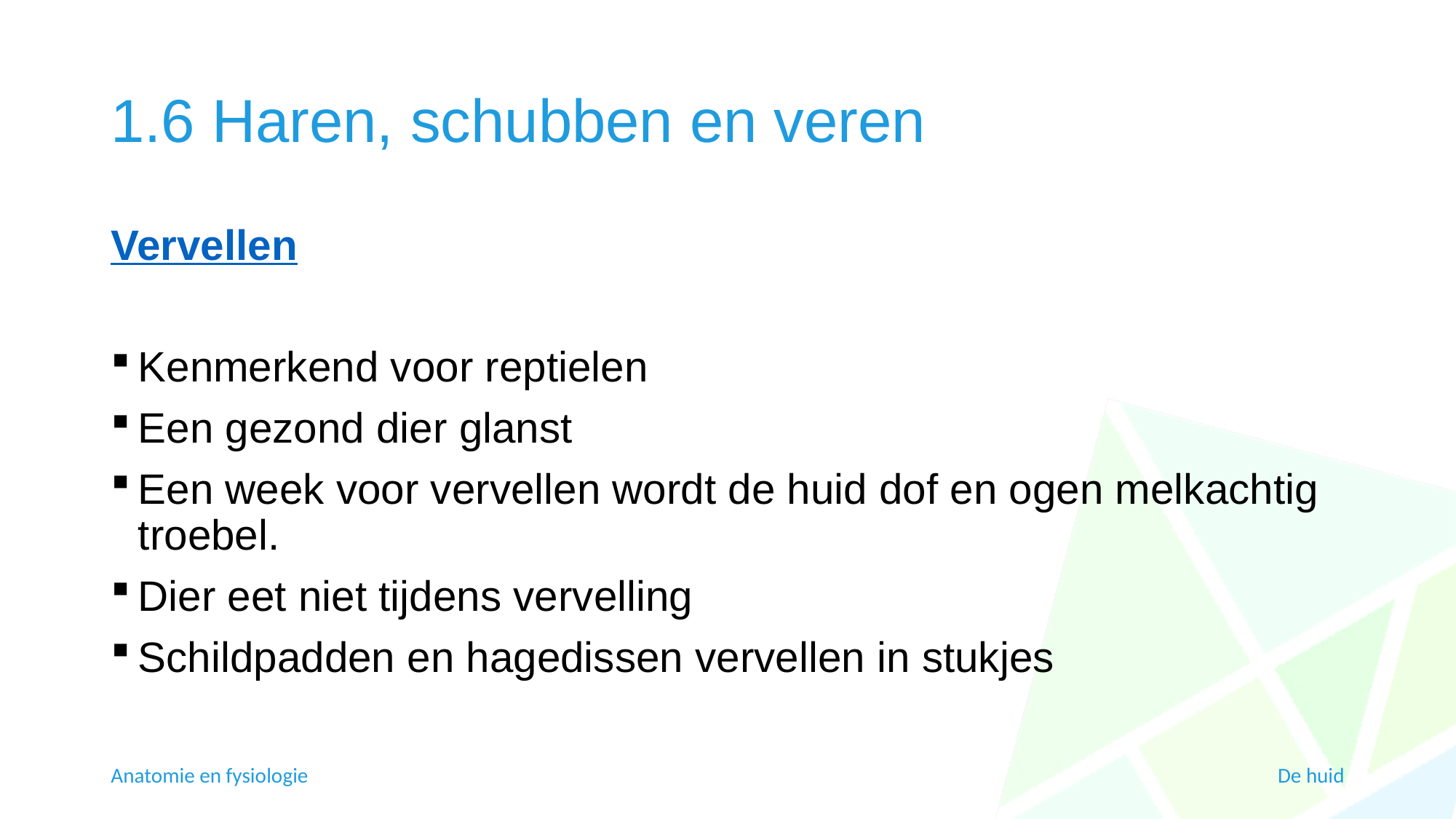

# 1.6 Haren, schubben en veren
Vervellen

Kenmerkend voor reptielen
Een gezond dier glanst
Een week voor vervellen wordt de huid dof en ogen melkachtig troebel.
Dier eet niet tijdens vervelling
Schildpadden en hagedissen vervellen in stukjes

Anatomie en fysiologie
De huid